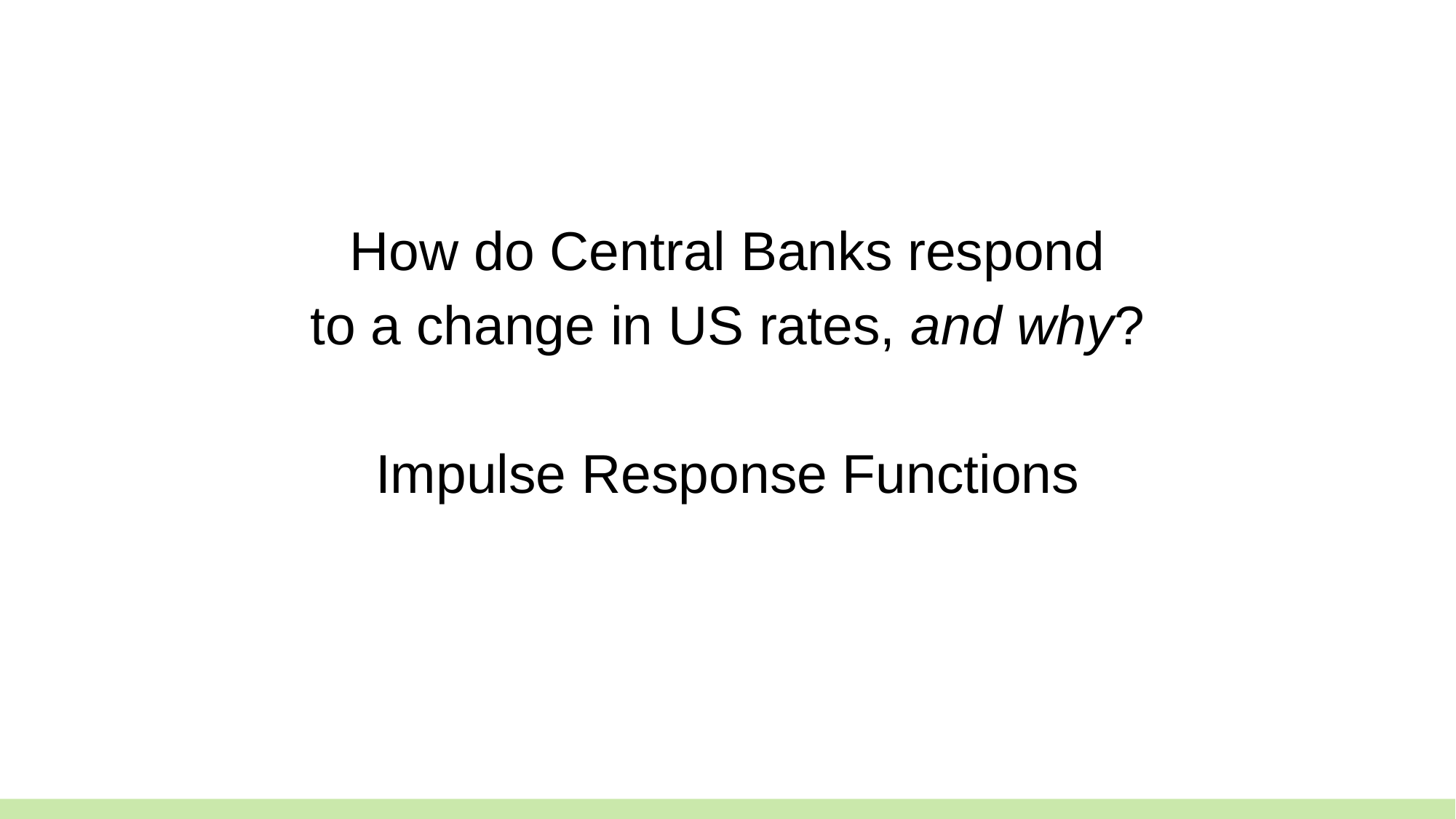

How do Central Banks respond
to a change in US rates, and why?

Impulse Response Functions